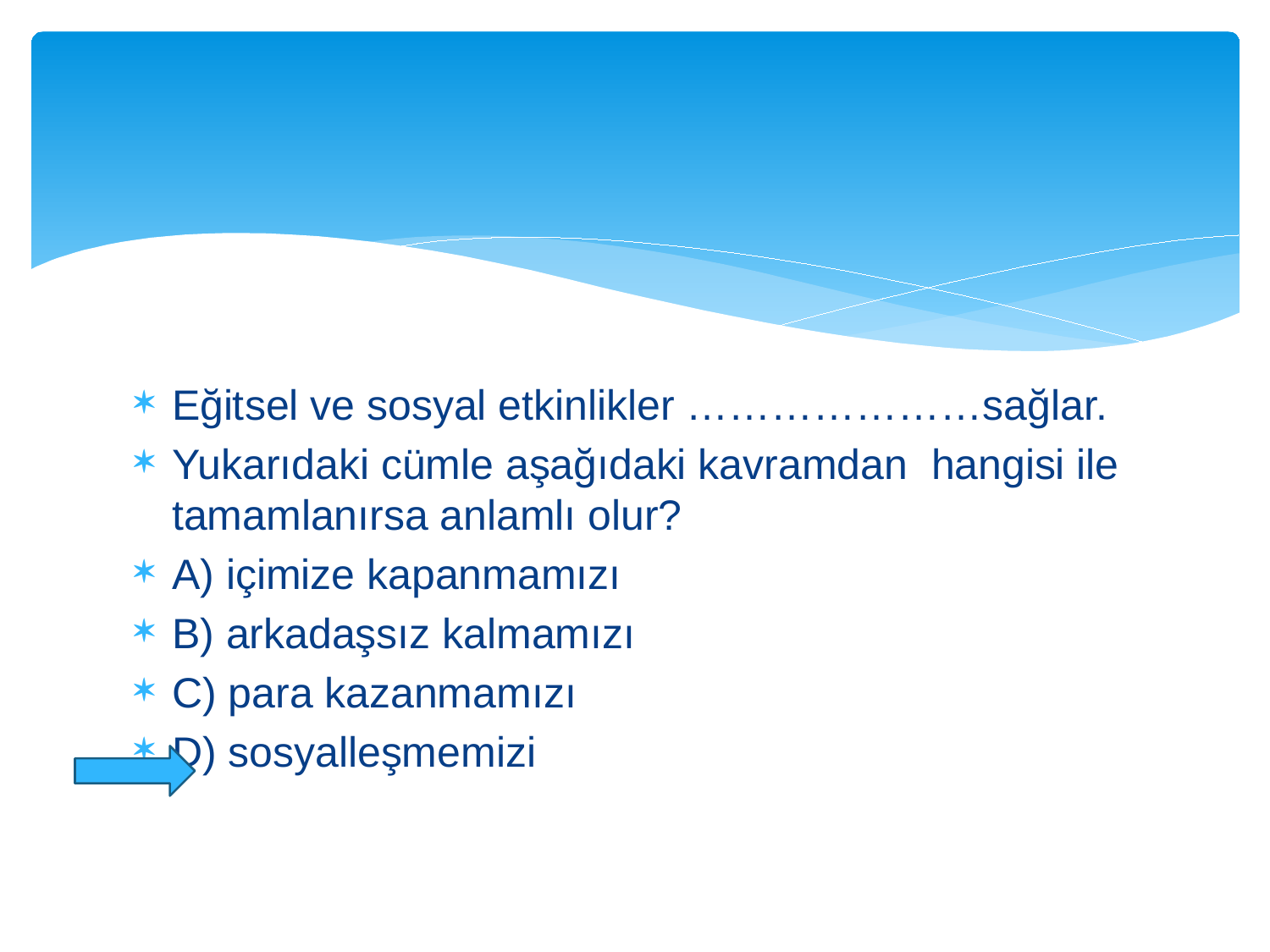

#
Eğitsel ve sosyal etkinlikler …………………sağlar.
Yukarıdaki cümle aşağıdaki kavramdan  hangisi ile tamamlanırsa anlamlı olur?
A) içimize kapanmamızı
B) arkadaşsız kalmamızı
C) para kazanmamızı
D) sosyalleşmemizi